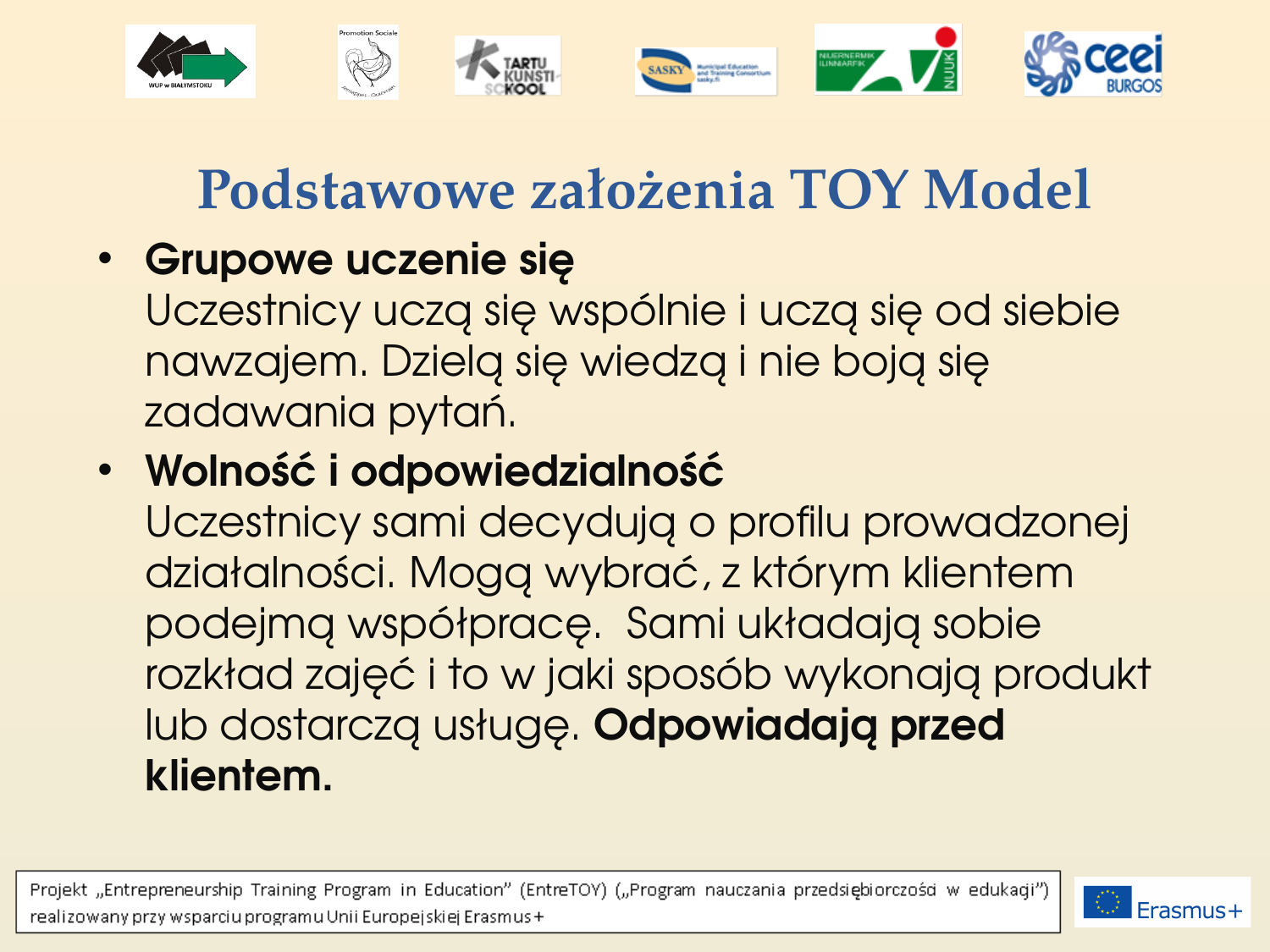

# Podstawowe założenia TOY Model
Grupowe uczenie się
Uczestnicy uczą się wspólnie i uczą się od siebie nawzajem. Dzielą się wiedzą i nie boją się zadawania pytań.
Wolność i odpowiedzialność
Uczestnicy sami decydują o profilu prowadzonej działalności. Mogą wybrać, z którym klientem podejmą współpracę.  Sami układają sobie rozkład zajęć i to w jaki sposób wykonają produkt lub dostarczą usługę. Odpowiadają przed klientem.